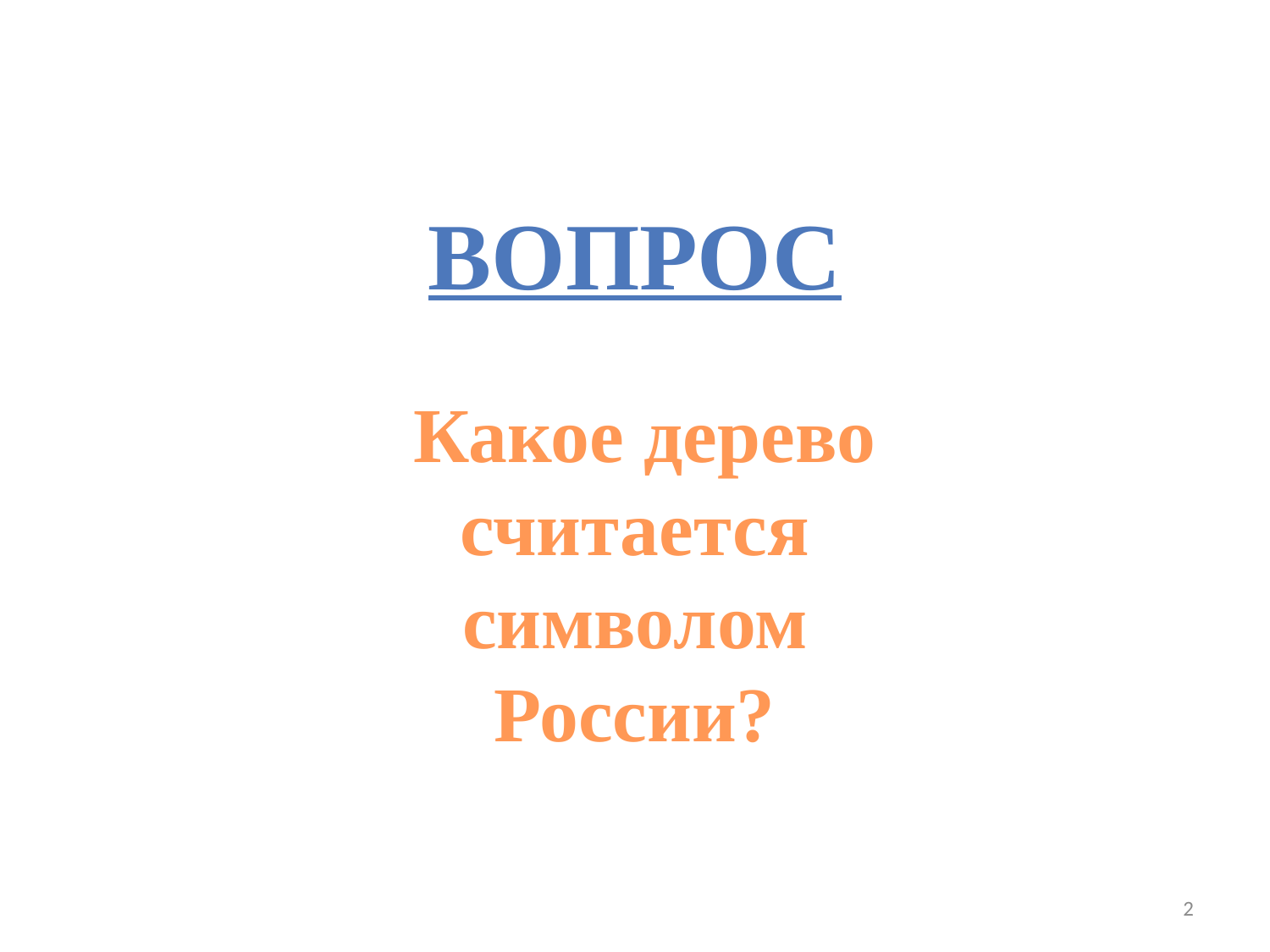

Вопрос

 Какое дерево считается символом России?
2